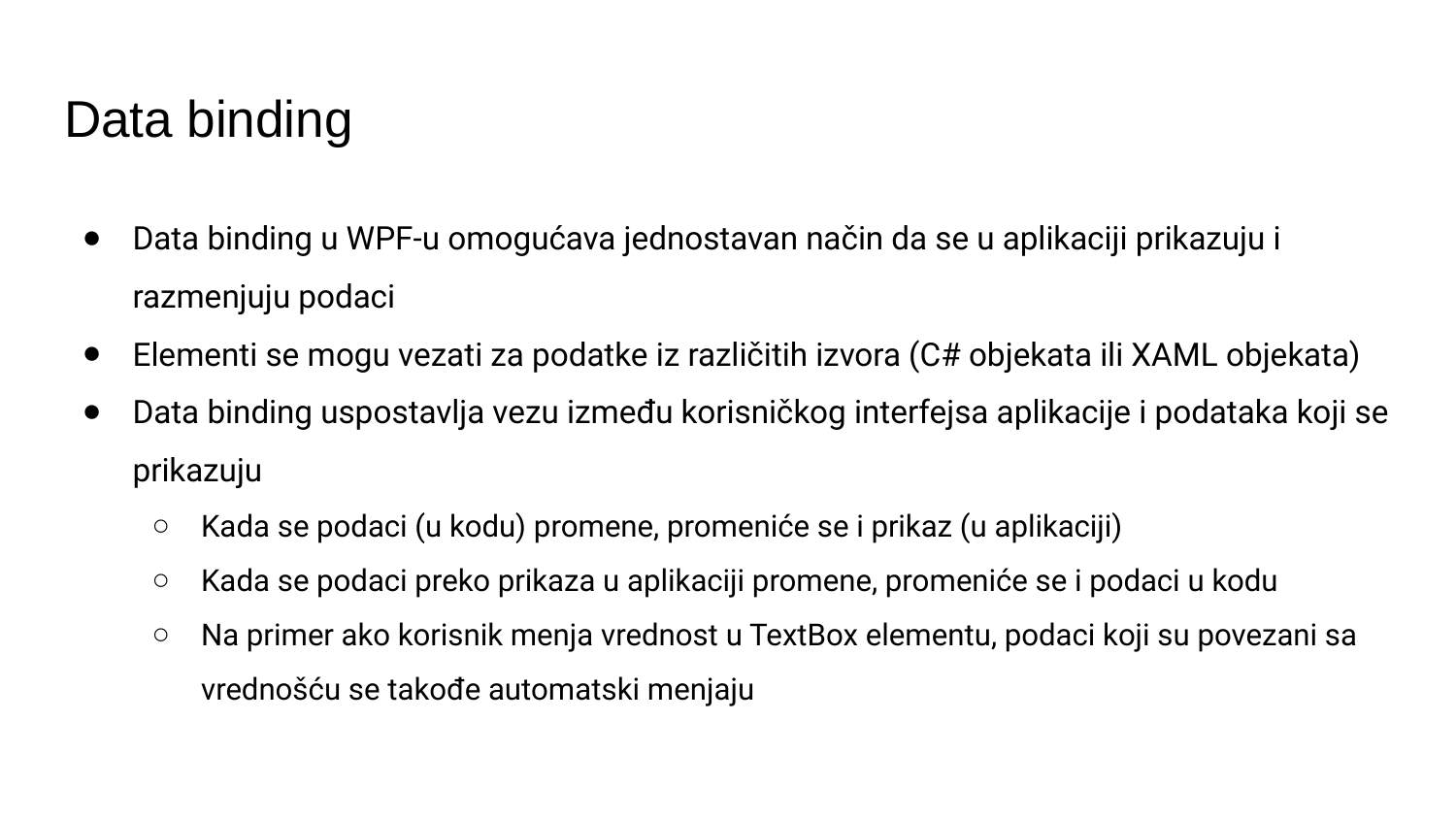

# Data binding
Data binding u WPF-u omogućava jednostavan način da se u aplikaciji prikazuju i razmenjuju podaci
Elementi se mogu vezati za podatke iz različitih izvora (C# objekata ili XAML objekata)
Data binding uspostavlja vezu između korisničkog interfejsa aplikacije i podataka koji se prikazuju
Kada se podaci (u kodu) promene, promeniće se i prikaz (u aplikaciji)
Kada se podaci preko prikaza u aplikaciji promene, promeniće se i podaci u kodu
Na primer ako korisnik menja vrednost u TextBox elementu, podaci koji su povezani sa vrednošću se takođe automatski menjaju